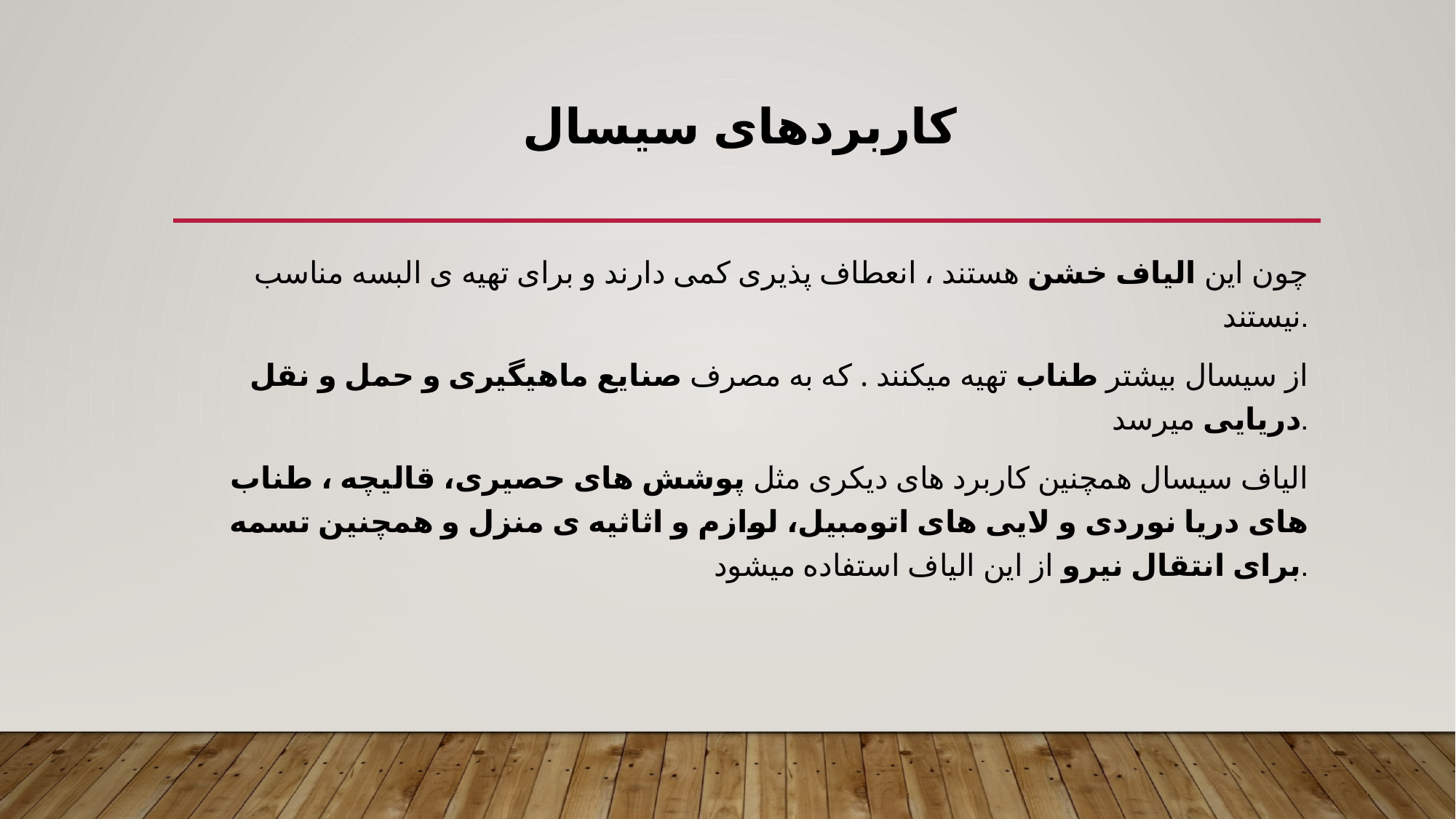

# کاربردهای سیسال
چون این الیاف خشن هستند ، انعطاف پذیری کمی دارند و برای تهیه ی البسه مناسب نیستند.
از سیسال بیشتر طناب تهیه میکنند . که به مصرف صنایع ماهیگیری و حمل و نقل دریایی میرسد.
الیاف سیسال همچنین کاربرد های دیکری مثل پوشش های حصیری، قالیچه ، طناب های دریا نوردی و لایی های اتومبیل، لوازم و اثاثیه ی منزل و همچنین تسمه برای انتقال نیرو از این الیاف استفاده میشود.